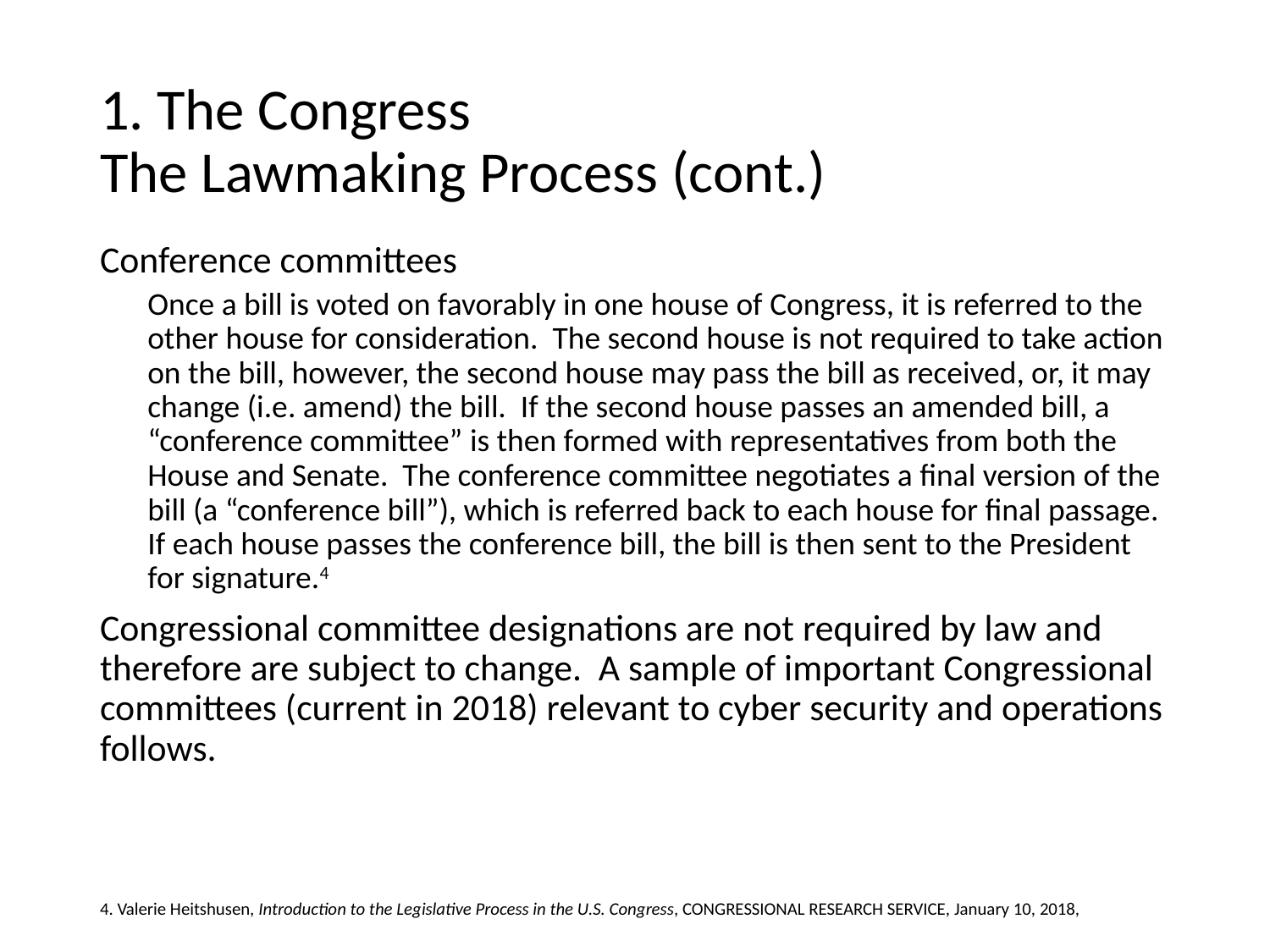

# 1. The Congress The Lawmaking Process (cont.)
Conference committees
Once a bill is voted on favorably in one house of Congress, it is referred to the other house for consideration.  The second house is not required to take action on the bill, however, the second house may pass the bill as received, or, it may change (i.e. amend) the bill.  If the second house passes an amended bill, a “conference committee” is then formed with representatives from both the House and Senate.  The conference committee negotiates a final version of the bill (a “conference bill”), which is referred back to each house for final passage.  If each house passes the conference bill, the bill is then sent to the President for signature.4
Congressional committee designations are not required by law and therefore are subject to change.  A sample of important Congressional committees (current in 2018) relevant to cyber security and operations follows.

4. Valerie Heitshusen, Introduction to the Legislative Process in the U.S. Congress, Congressional Research Service, January 10, 2018,